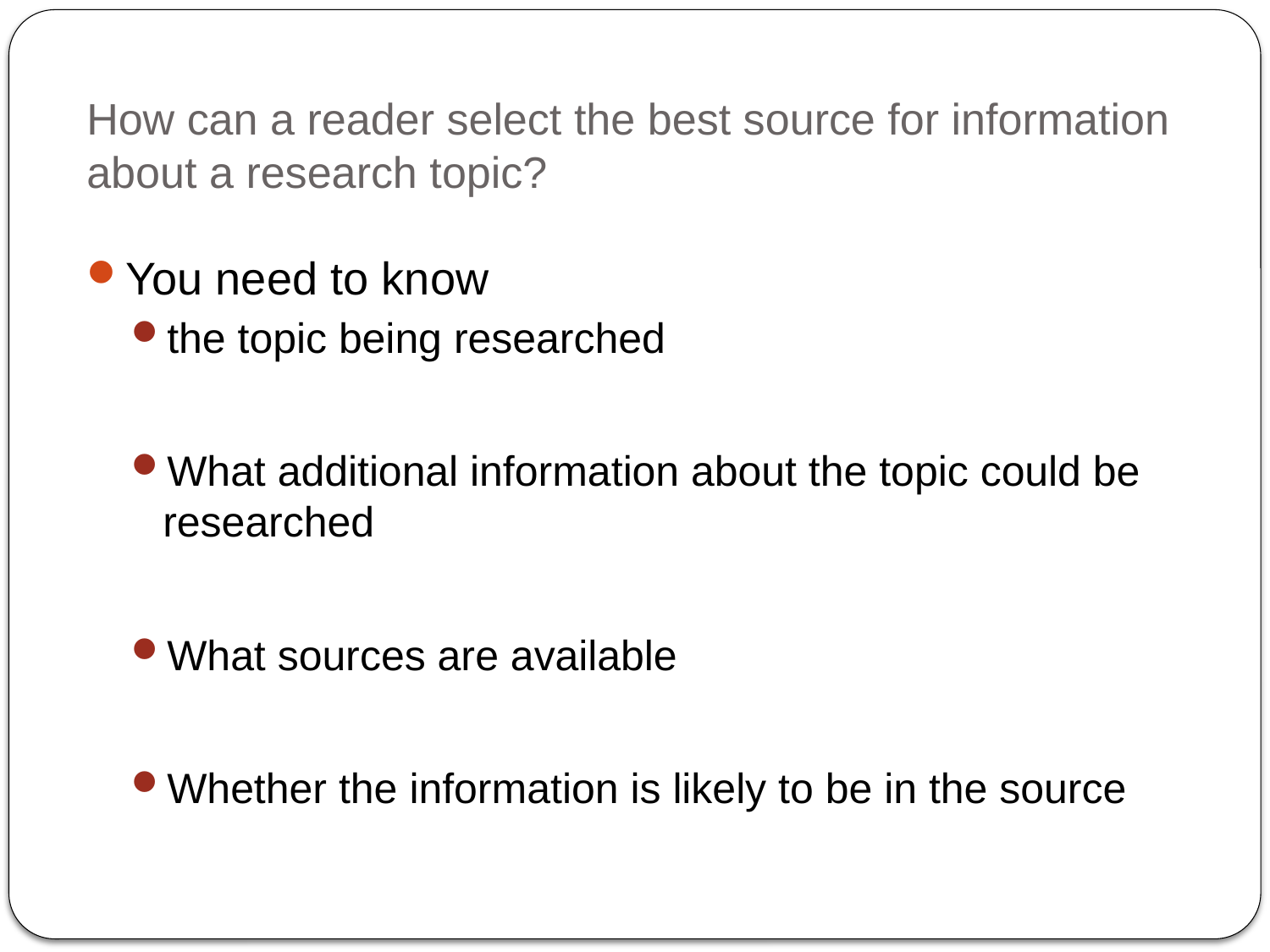

# How can a reader select the best source for information about a research topic?
You need to know
the topic being researched

What additional information about the topic could be researched

What sources are available

Whether the information is likely to be in the source